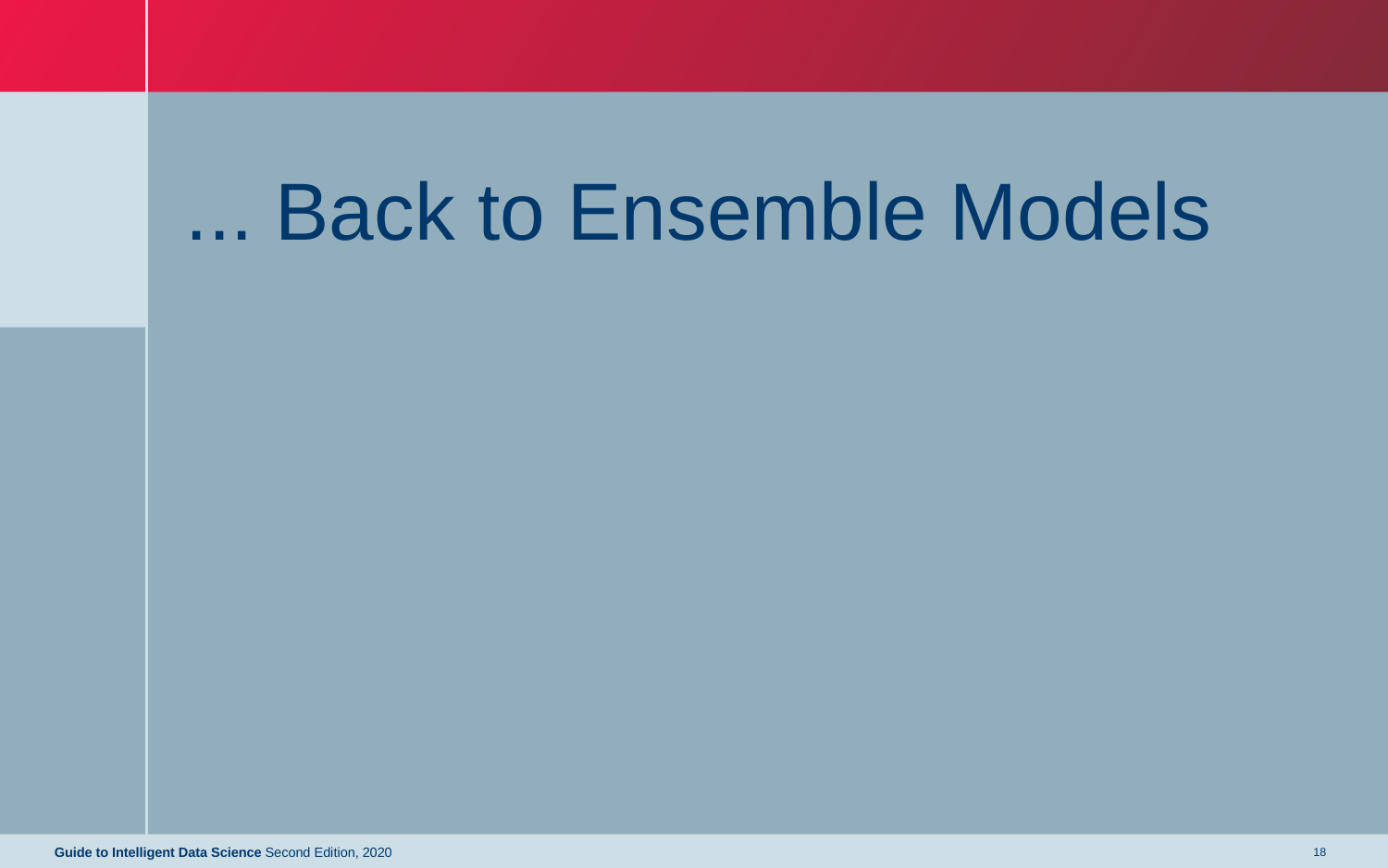

# ... Back to Ensemble Models
Guide to Intelligent Data Science Second Edition, 2020
18